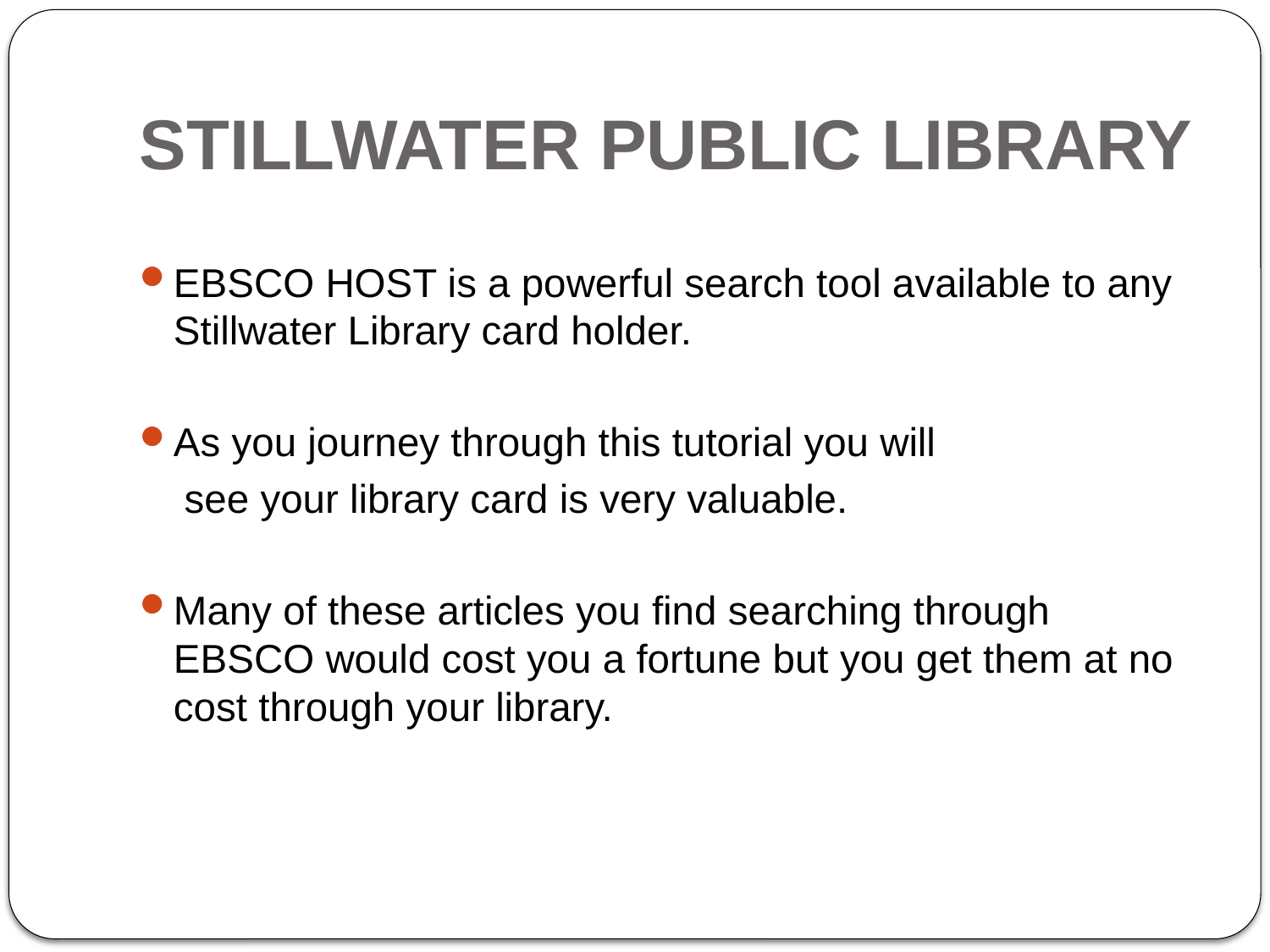

# STILLWATER PUBLIC LIBRARY

EBSCO HOST is a powerful search tool available to any Stillwater Library card holder.

As you journey through this tutorial you will
    see your library card is very valuable.

Many of these articles you find searching through EBSCO would cost you a fortune but you get them at no cost through your library.